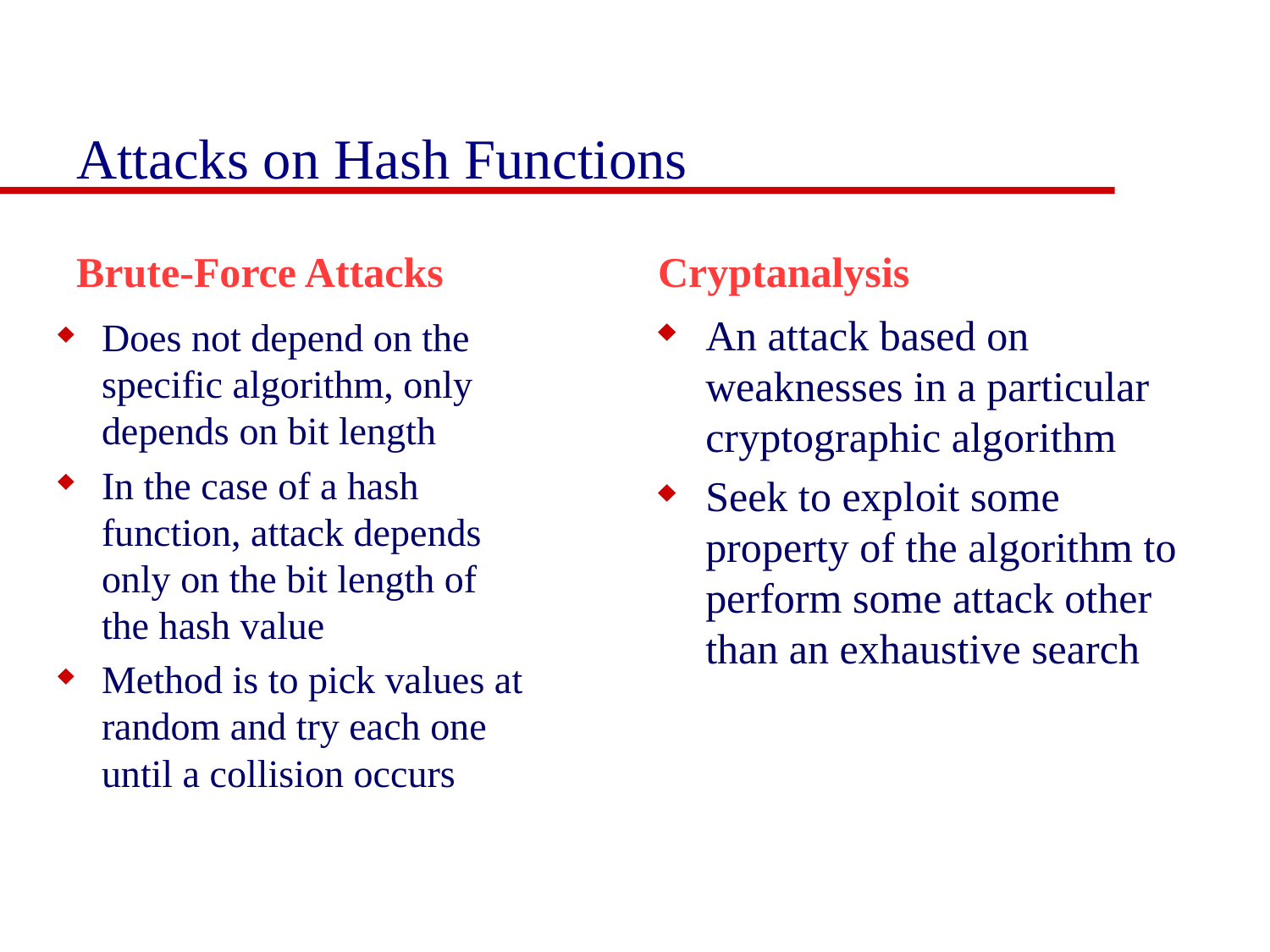

# Attacks on Hash Functions
Brute-Force Attacks
Cryptanalysis
An attack based on weaknesses in a particular cryptographic algorithm
Seek to exploit some property of the algorithm to perform some attack other than an exhaustive search
Does not depend on the specific algorithm, only depends on bit length
In the case of a hash function, attack depends only on the bit length of the hash value
Method is to pick values at random and try each one until a collision occurs